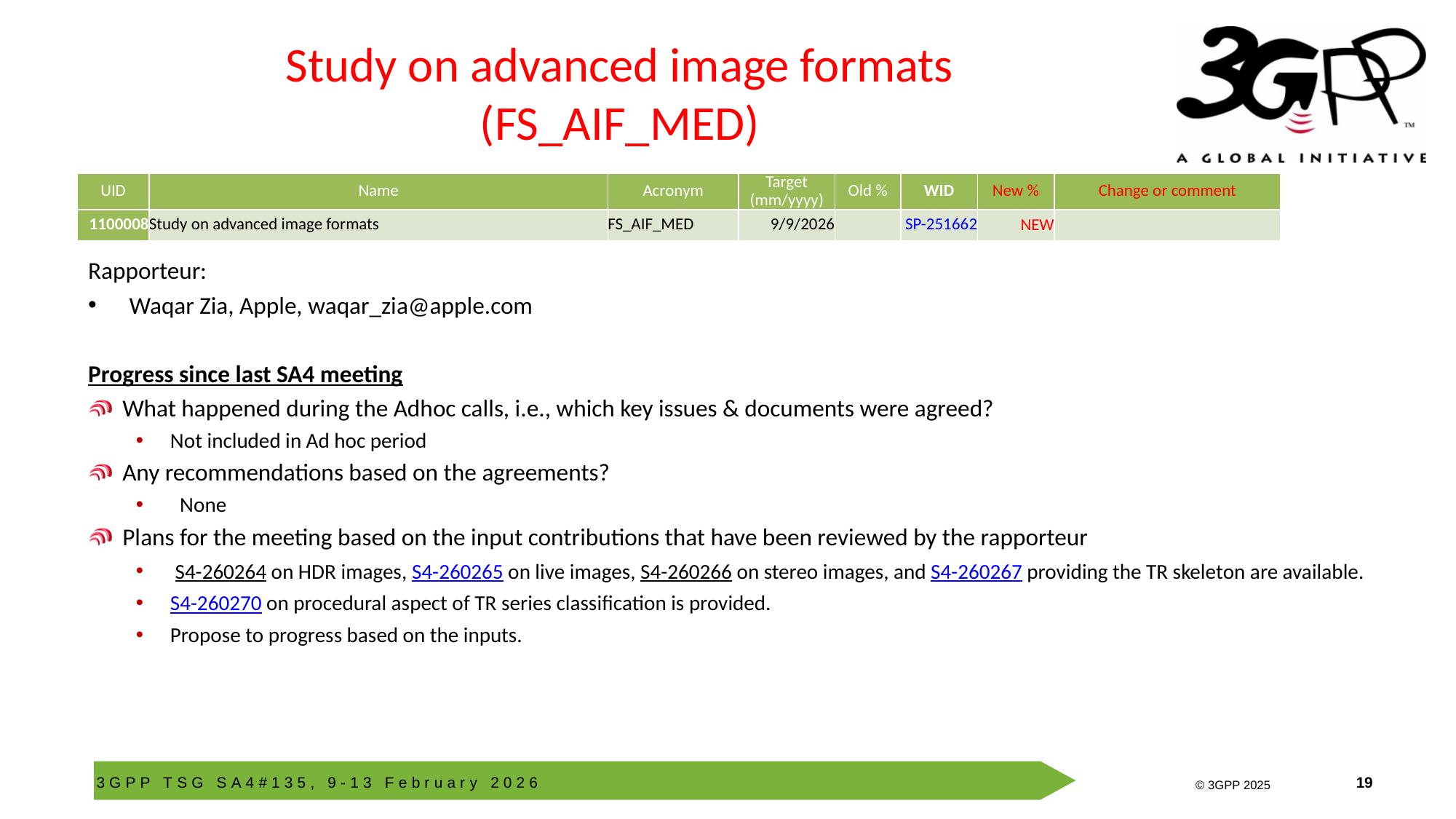

# Study on advanced image formats (FS_AIF_MED)
| UID | Name | Acronym | Target (mm/yyyy) | Old % | WID | New % | Change or comment |
| --- | --- | --- | --- | --- | --- | --- | --- |
| 1100008 | Study on advanced image formats | FS\_AIF\_MED | 9/9/2026 |  | SP-251662 | NEW |  |
Rapporteur:
Waqar Zia, Apple, waqar_zia@apple.com

Progress since last SA4 meeting
What happened during the Adhoc calls, i.e., which key issues & documents were agreed?
Not included in Ad hoc period
Any recommendations based on the agreements?
  None
Plans for the meeting based on the input contributions that have been reviewed by the rapporteur
 S4-260264 on HDR images, S4-260265 on live images, S4-260266 on stereo images, and S4-260267 providing the TR skeleton are available.
S4-260270 on procedural aspect of TR series classification is provided.
Propose to progress based on the inputs.